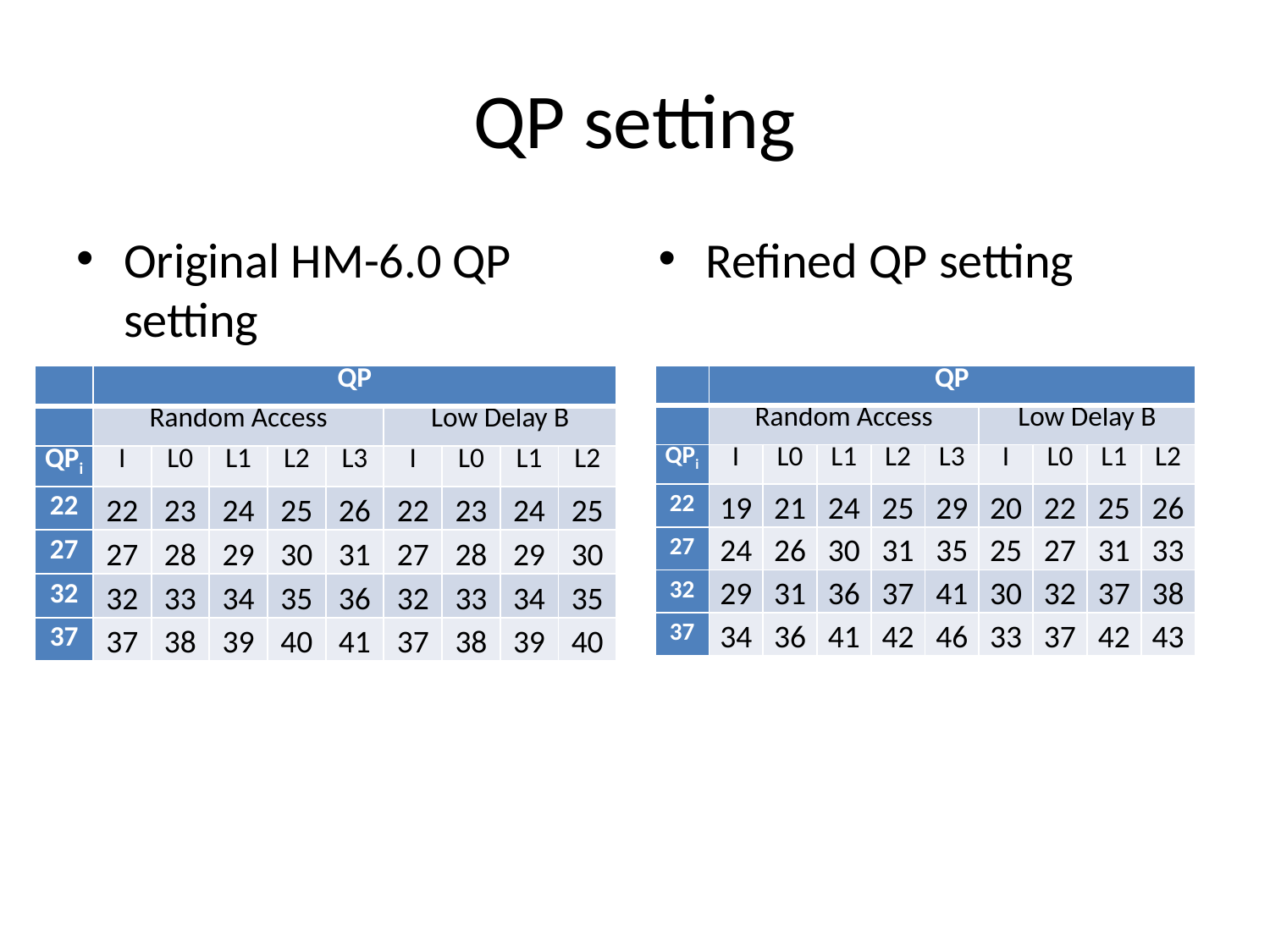

# QP setting
Original HM-6.0 QP setting
Refined QP setting
|  | QP |  |  |  |  |  |  |  |  |
| --- | --- | --- | --- | --- | --- | --- | --- | --- | --- |
|  | Random Access |  |  |  |  | Low Delay B |  |  |  |
| QPi | I | L0 | L1 | L2 | L3 | I | L0 | L1 | L2 |
| 22 | 22 | 23 | 24 | 25 | 26 | 22 | 23 | 24 | 25 |
| 27 | 27 | 28 | 29 | 30 | 31 | 27 | 28 | 29 | 30 |
| 32 | 32 | 33 | 34 | 35 | 36 | 32 | 33 | 34 | 35 |
| 37 | 37 | 38 | 39 | 40 | 41 | 37 | 38 | 39 | 40 |
|  | QP |  |  |  |  |  |  |  |  |
| --- | --- | --- | --- | --- | --- | --- | --- | --- | --- |
|  | Random Access |  |  |  |  | Low Delay B |  |  |  |
| QPi | I | L0 | L1 | L2 | L3 | I | L0 | L1 | L2 |
| 22 | 19 | 21 | 24 | 25 | 29 | 20 | 22 | 25 | 26 |
| 27 | 24 | 26 | 30 | 31 | 35 | 25 | 27 | 31 | 33 |
| 32 | 29 | 31 | 36 | 37 | 41 | 30 | 32 | 37 | 38 |
| 37 | 34 | 36 | 41 | 42 | 46 | 33 | 37 | 42 | 43 |